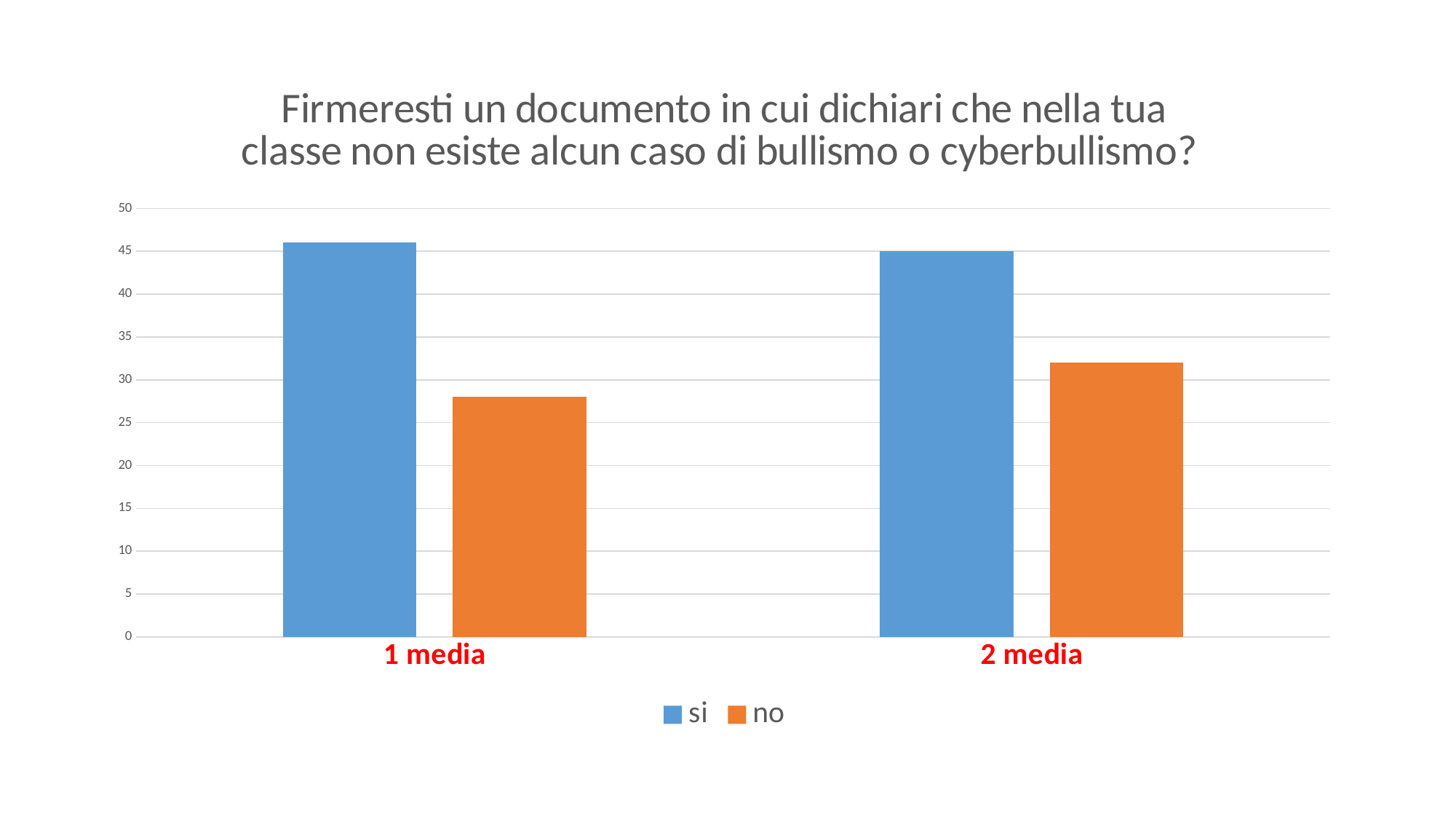

### Chart: Firmeresti un documento in cui dichiari che nella tua classe non esiste alcun caso di bullismo o cyberbullismo?

| Category | si | no |
|---|---|---|
| 1 media | 46.0 | 28.0 |
| 2 media | 45.0 | 32.0 |